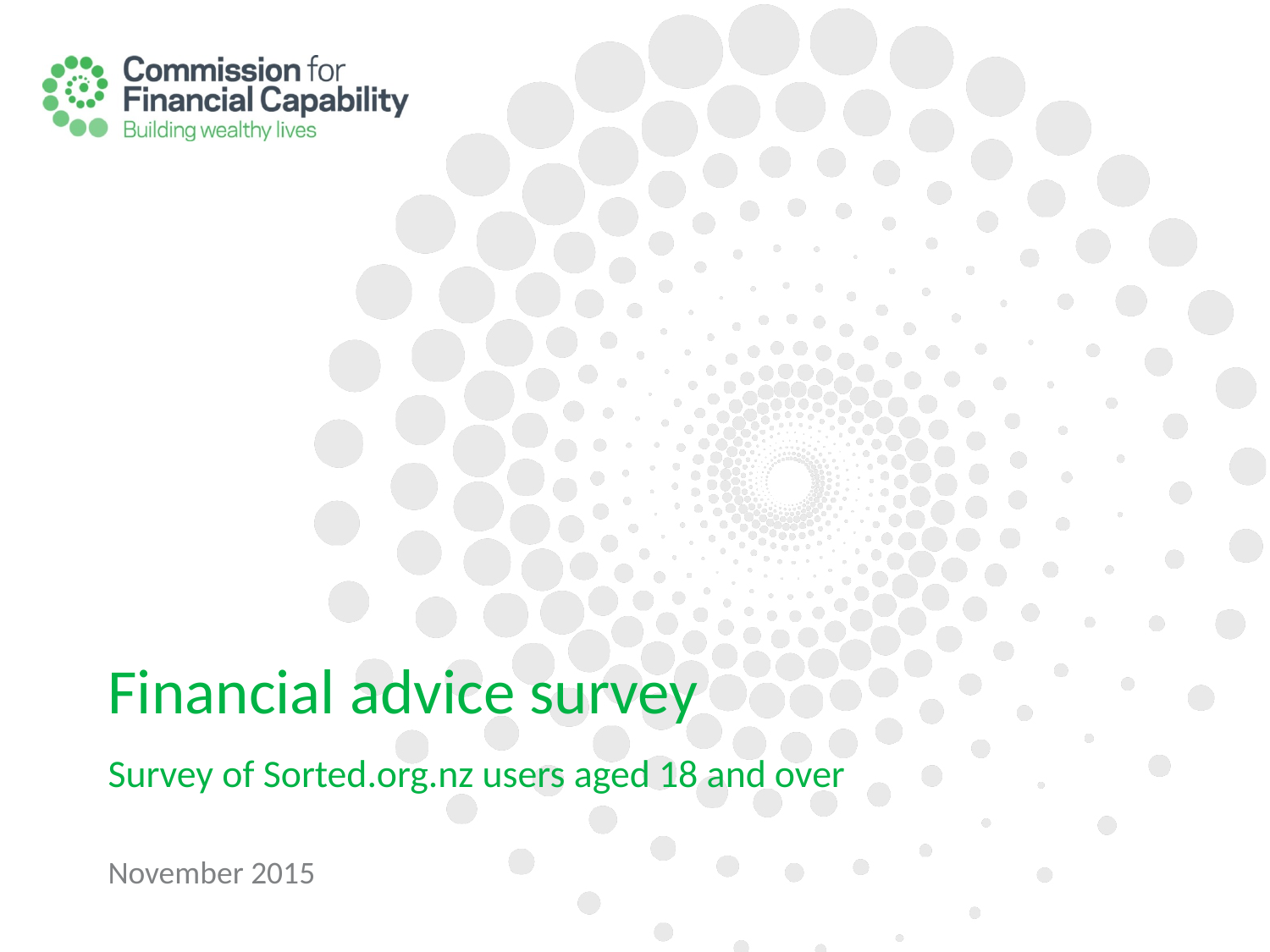

# Financial advice survey
Survey of Sorted.org.nz users aged 18 and over
November 2015